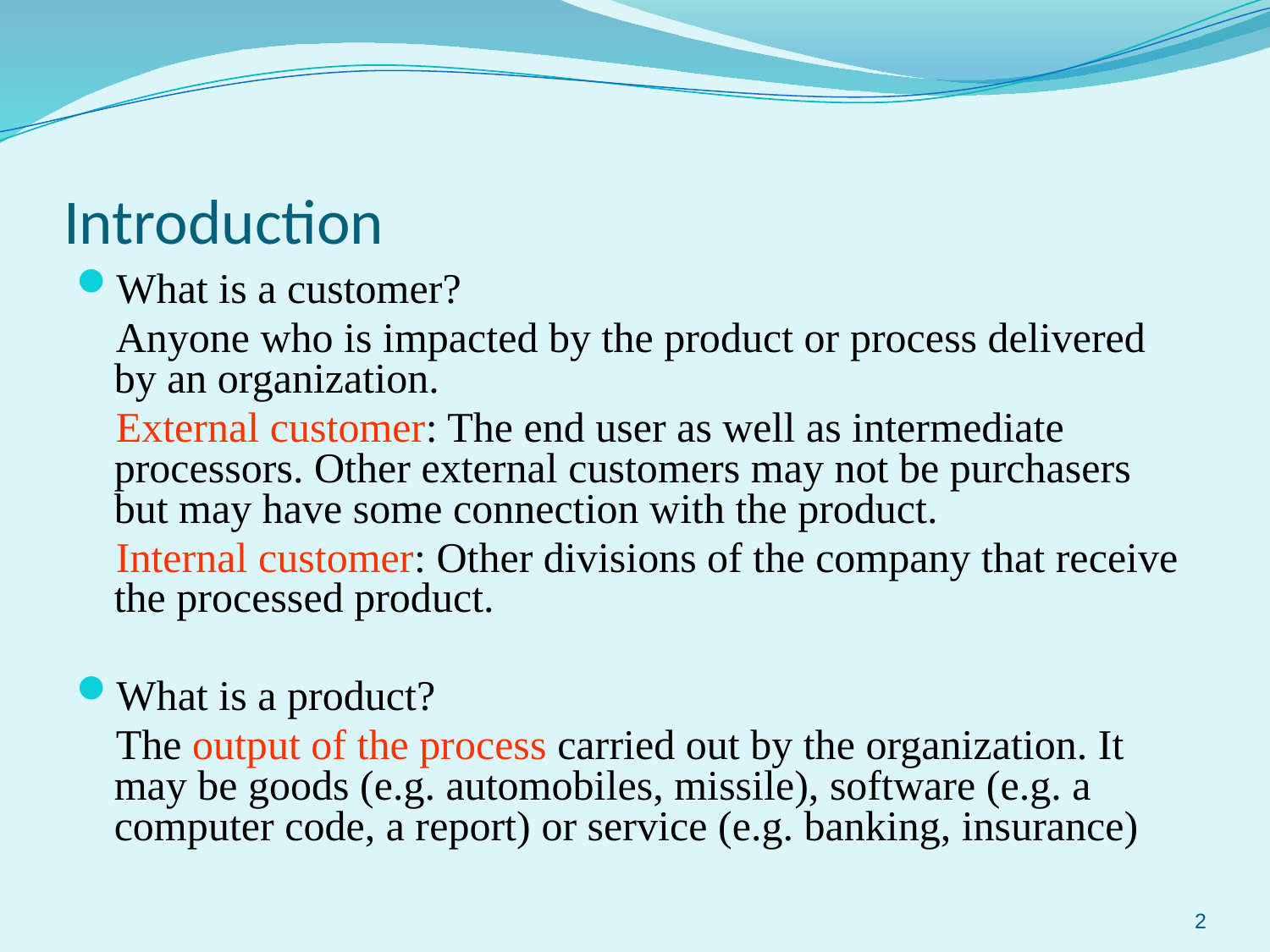

# Introduction
What is a customer?
Anyone who is impacted by the product or process delivered by an organization.
External customer: The end user as well as intermediate processors. Other external customers may not be purchasers but may have some connection with the product.
Internal customer: Other divisions of the company that receive the processed product.

What is a product?
The output of the process carried out by the organization. It may be goods (e.g. automobiles, missile), software (e.g. a computer code, a report) or service (e.g. banking, insurance)
2